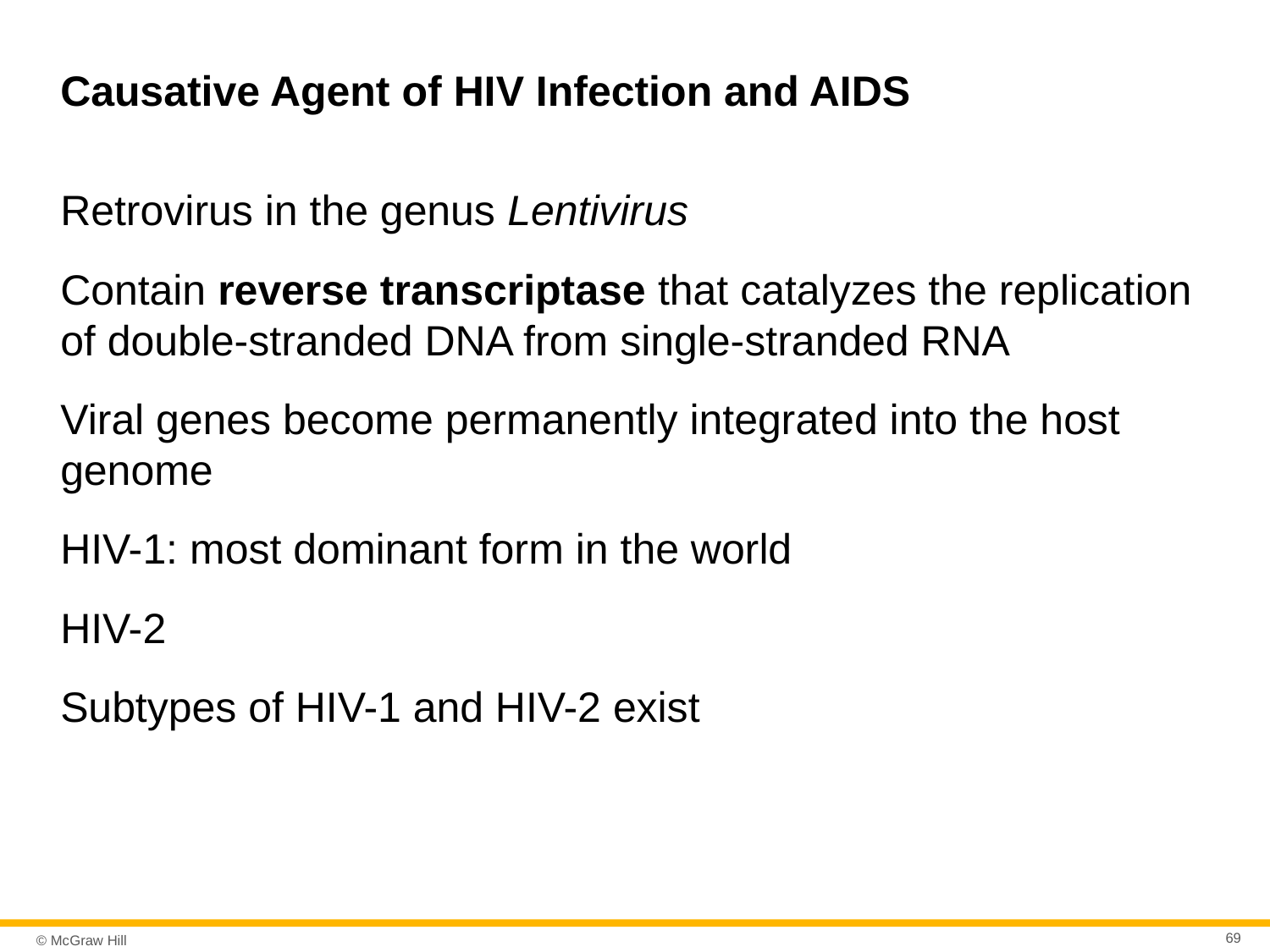

# Causative Agent of HIV Infection and AIDS
Retrovirus in the genus Lentivirus
Contain reverse transcriptase that catalyzes the replication of double-stranded DNA from single-stranded RNA
Viral genes become permanently integrated into the host genome
HIV-1: most dominant form in the world
HIV-2
Subtypes of HIV-1 and HIV-2 exist